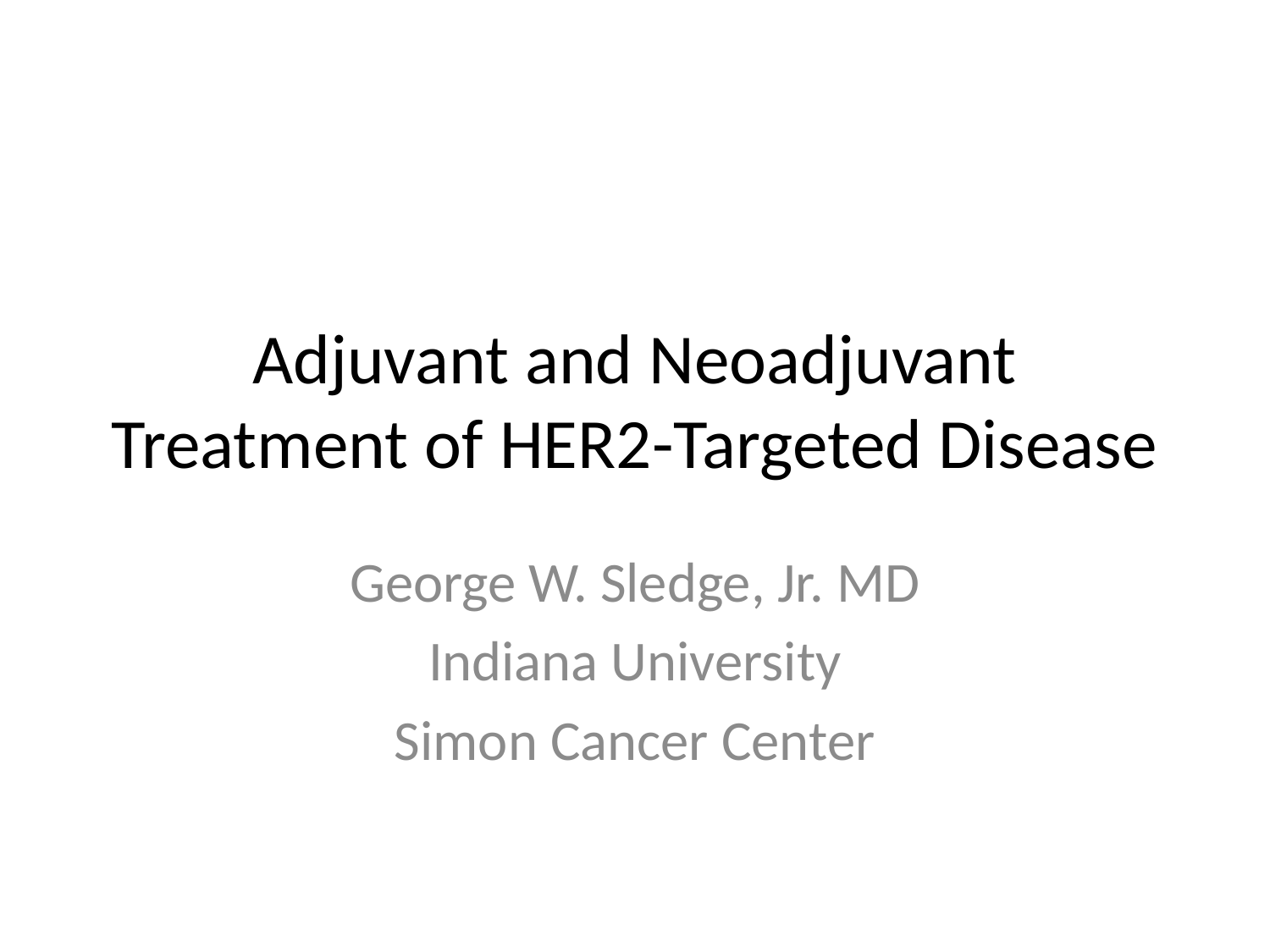

# Adjuvant and Neoadjuvant Treatment of HER2-Targeted Disease
George W. Sledge, Jr. MD
Indiana University
Simon Cancer Center